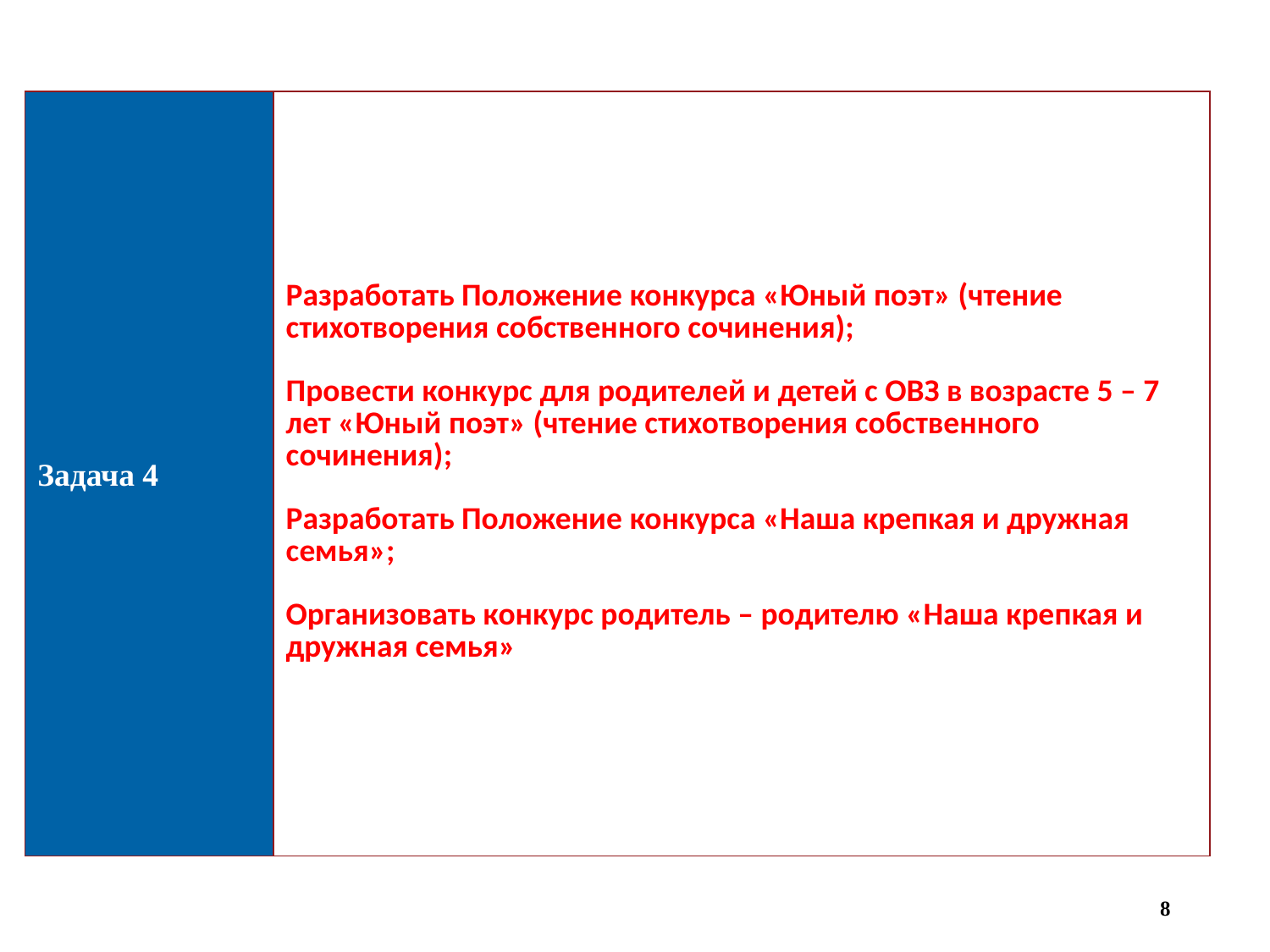

| Задача 4 | Разработать Положение конкурса «Юный поэт» (чтение стихотворения собственного сочинения); Провести конкурс для родителей и детей с ОВЗ в возрасте 5 – 7 лет «Юный поэт» (чтение стихотворения собственного сочинения); Разработать Положение конкурса «Наша крепкая и дружная семья»; Организовать конкурс родитель – родителю «Наша крепкая и дружная семья» |
| --- | --- |
8